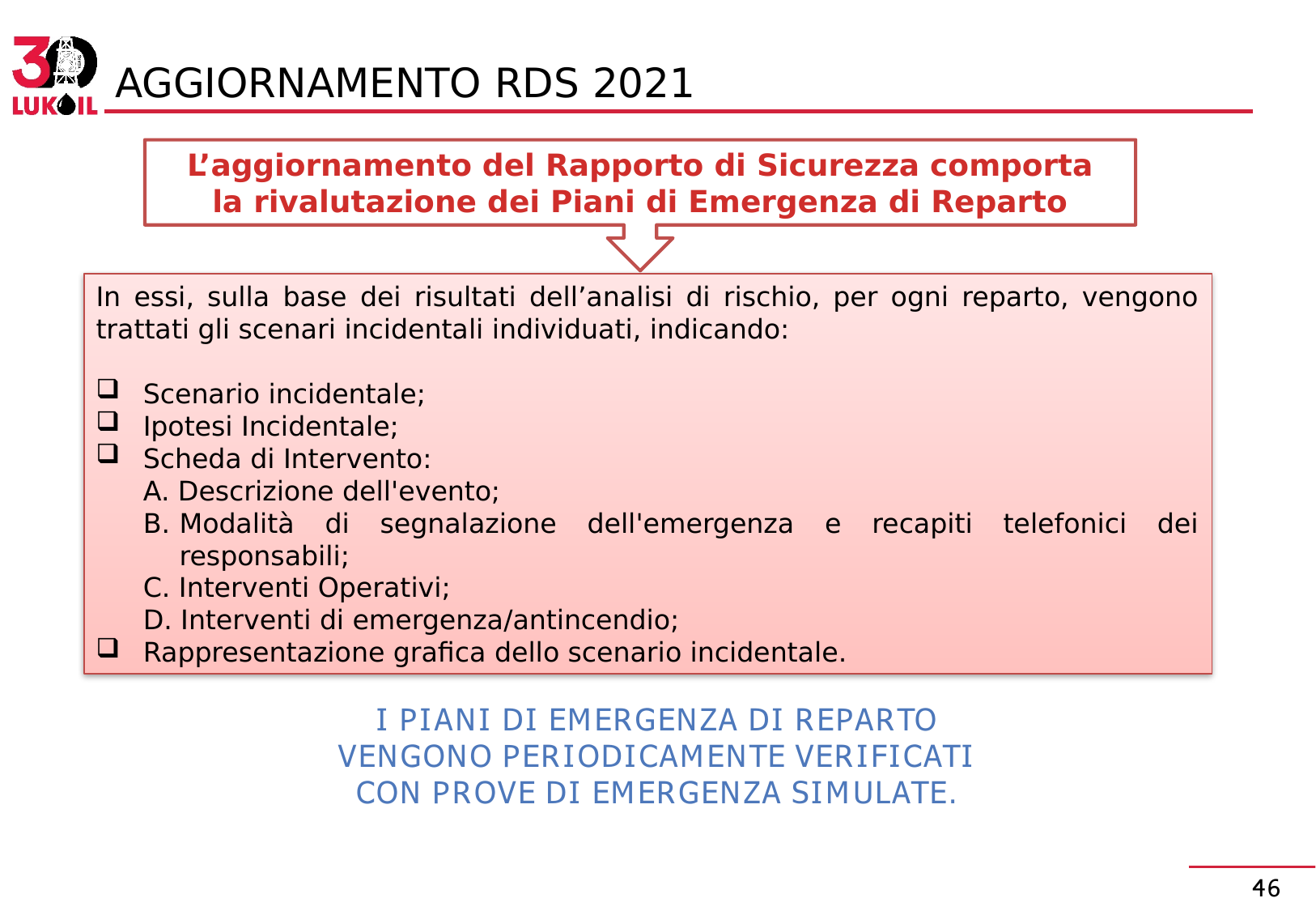

# AGGIORNAMENTO RDS 2021
L’aggiornamento del Rapporto di Sicurezza comporta
la rivalutazione dei Piani di Emergenza di Reparto
In essi, sulla base dei risultati dell’analisi di rischio, per ogni reparto, vengono trattati gli scenari incidentali individuati, indicando:

Scenario incidentale;
Ipotesi Incidentale;
Scheda di Intervento:
A. Descrizione dell'evento;
B.	Modalità di segnalazione dell'emergenza e recapiti telefonici dei responsabili;
C. Interventi Operativi;
D. Interventi di emergenza/antincendio;
Rappresentazione grafica dello scenario incidentale.
I piani di emergenza di reparto
vengono periodicamente verificati
con prove di emergenza simulate.